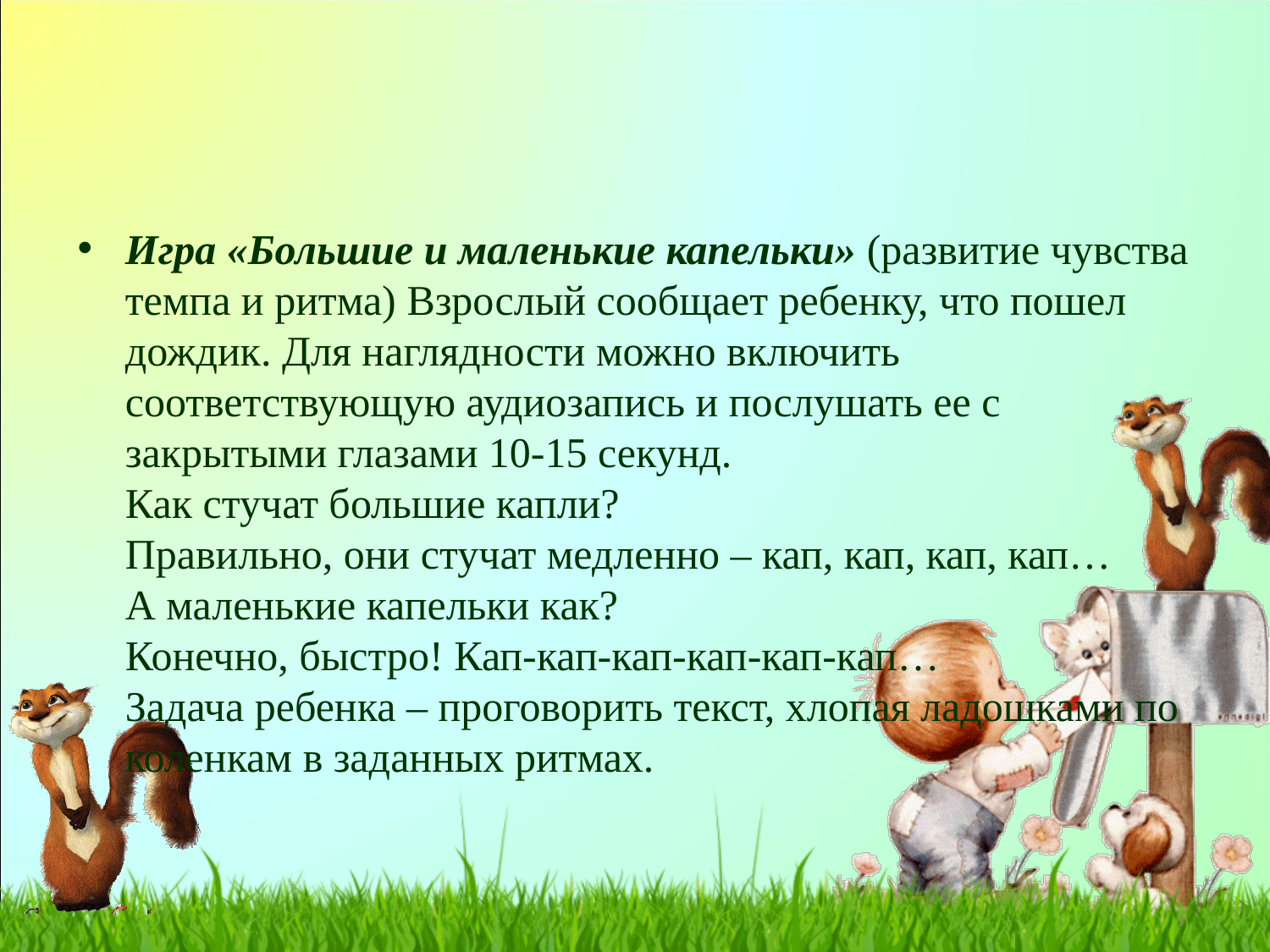

#
Игра «Большие и маленькие капельки» (развитие чувства темпа и ритма) Взрослый сообщает ребенку, что пошел дождик. Для наглядности можно включить соответствующую аудиозапись и послушать ее с закрытыми глазами 10-15 секунд.
Как стучат большие капли?
Правильно, они стучат медленно – кап, кап, кап, кап…
А маленькие капельки как?
Конечно, быстро! Кап-кап-кап-кап-кап-кап…
Задача ребенка – проговорить текст, хлопая ладошками по коленкам в заданных ритмах.